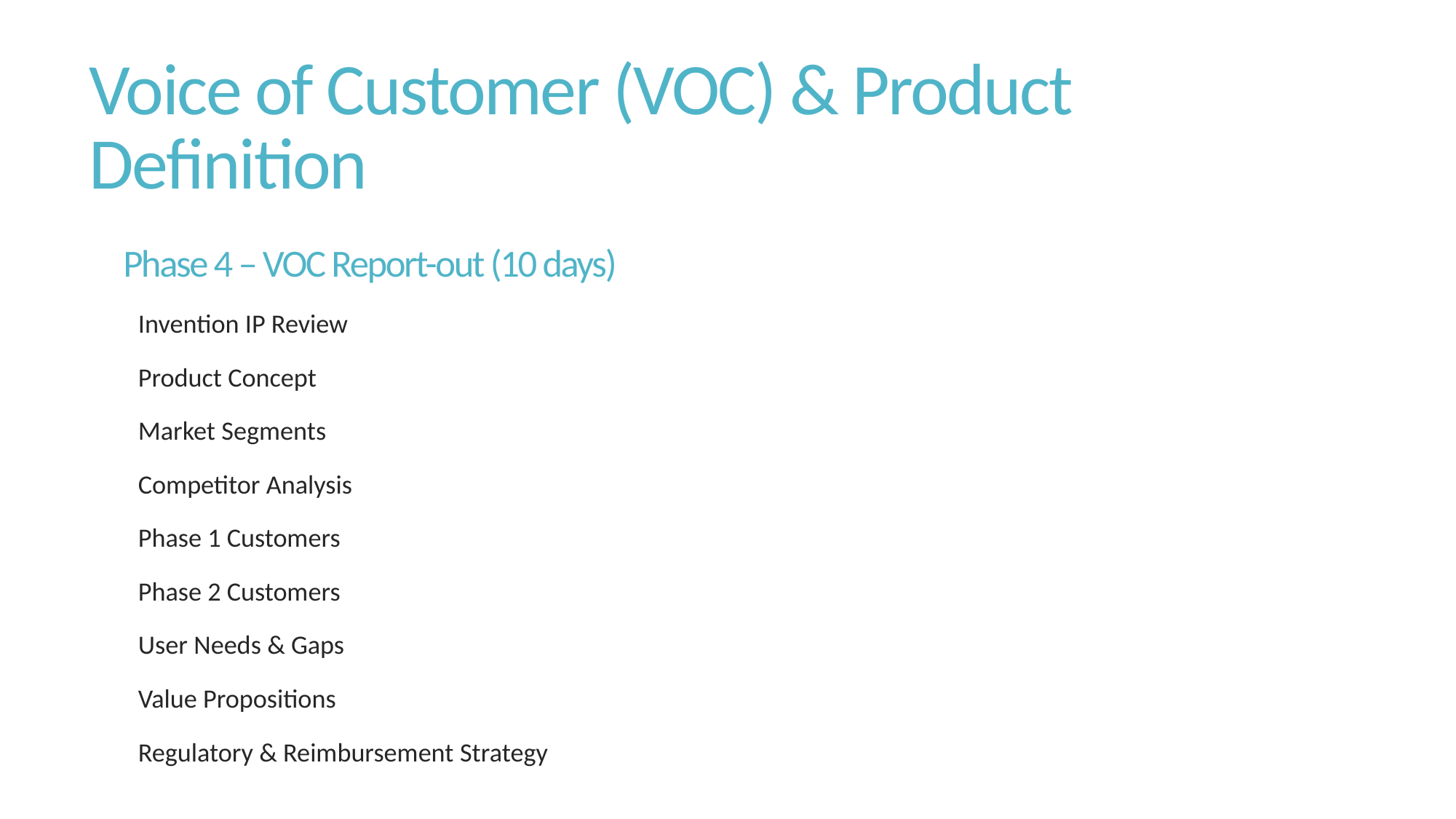

# Voice of Customer (VOC) & Product Definition
Phase 4 – VOC Report-out (10 days)

Invention IP Review

Product Concept

Market Segments

Competitor Analysis

Phase 1 Customers

Phase 2 Customers

User Needs & Gaps

Value Propositions

Regulatory & Reimbursement Strategy